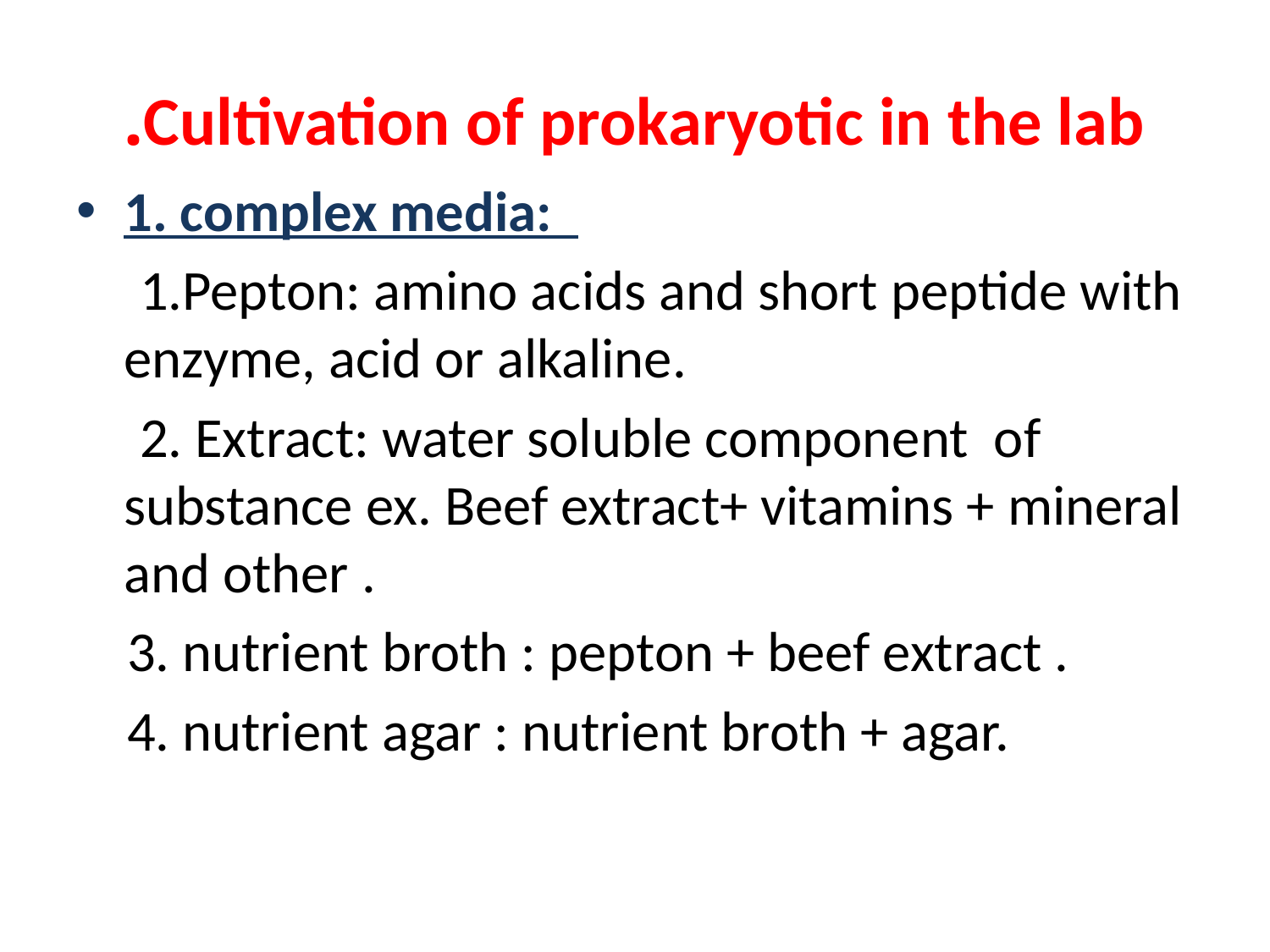

# Cultivation of prokaryotic in the lab.
1. complex media:
     1.Pepton: amino acids and short peptide with enzyme, acid or alkaline.
     2. Extract: water soluble component  of substance ex. Beef extract+ vitamins + mineral and other .
    3. nutrient broth : pepton + beef extract .
    4. nutrient agar : nutrient broth + agar.